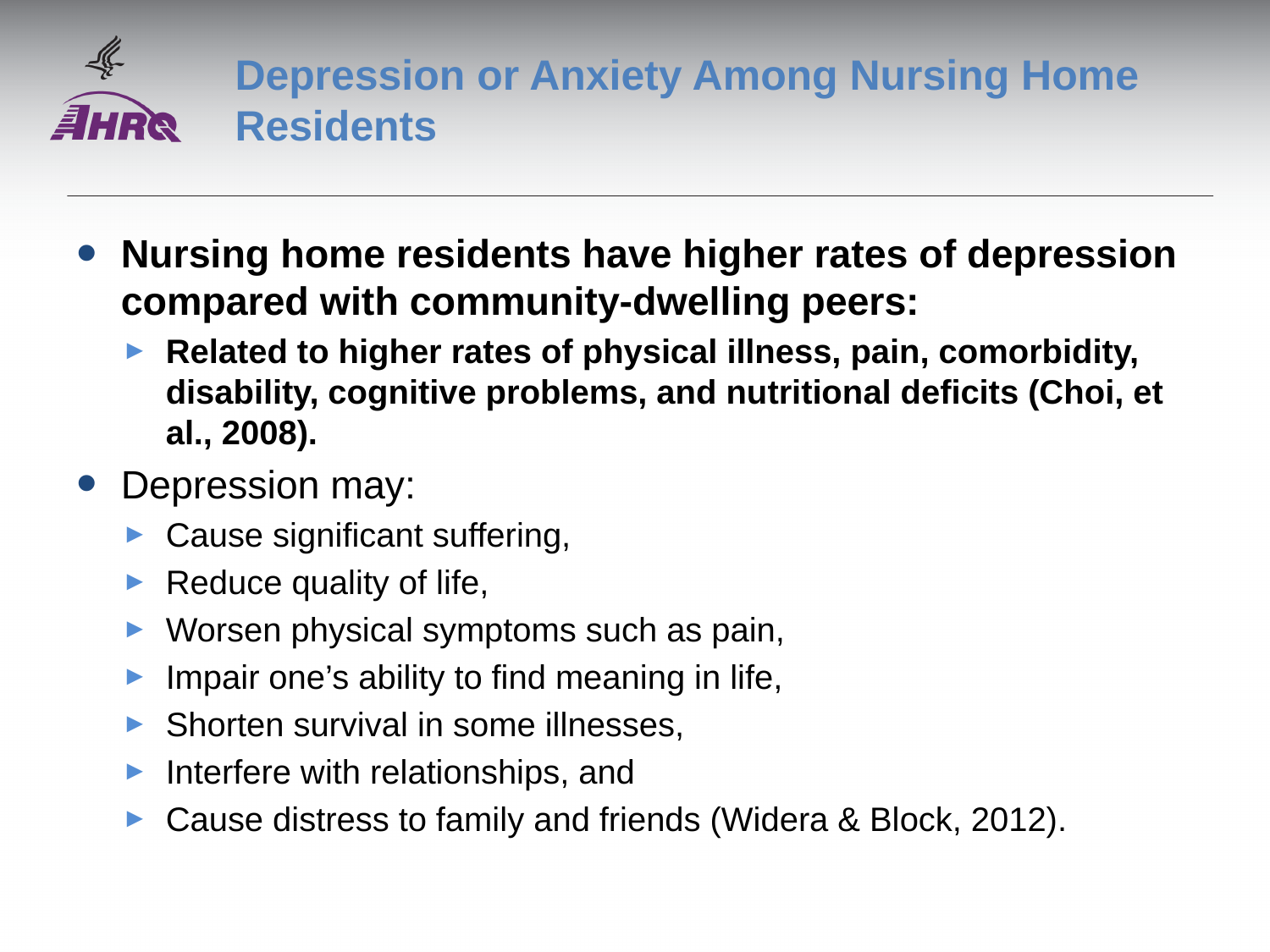

# Depression or Anxiety Among Nursing Home Residents
Nursing home residents have higher rates of depression compared with community-dwelling peers:
Related to higher rates of physical illness, pain, comorbidity, disability, cognitive problems, and nutritional deficits (Choi, et al., 2008).
Depression may:
Cause significant suffering,
Reduce quality of life,
Worsen physical symptoms such as pain,
Impair one’s ability to find meaning in life,
Shorten survival in some illnesses,
Interfere with relationships, and
Cause distress to family and friends (Widera & Block, 2012).